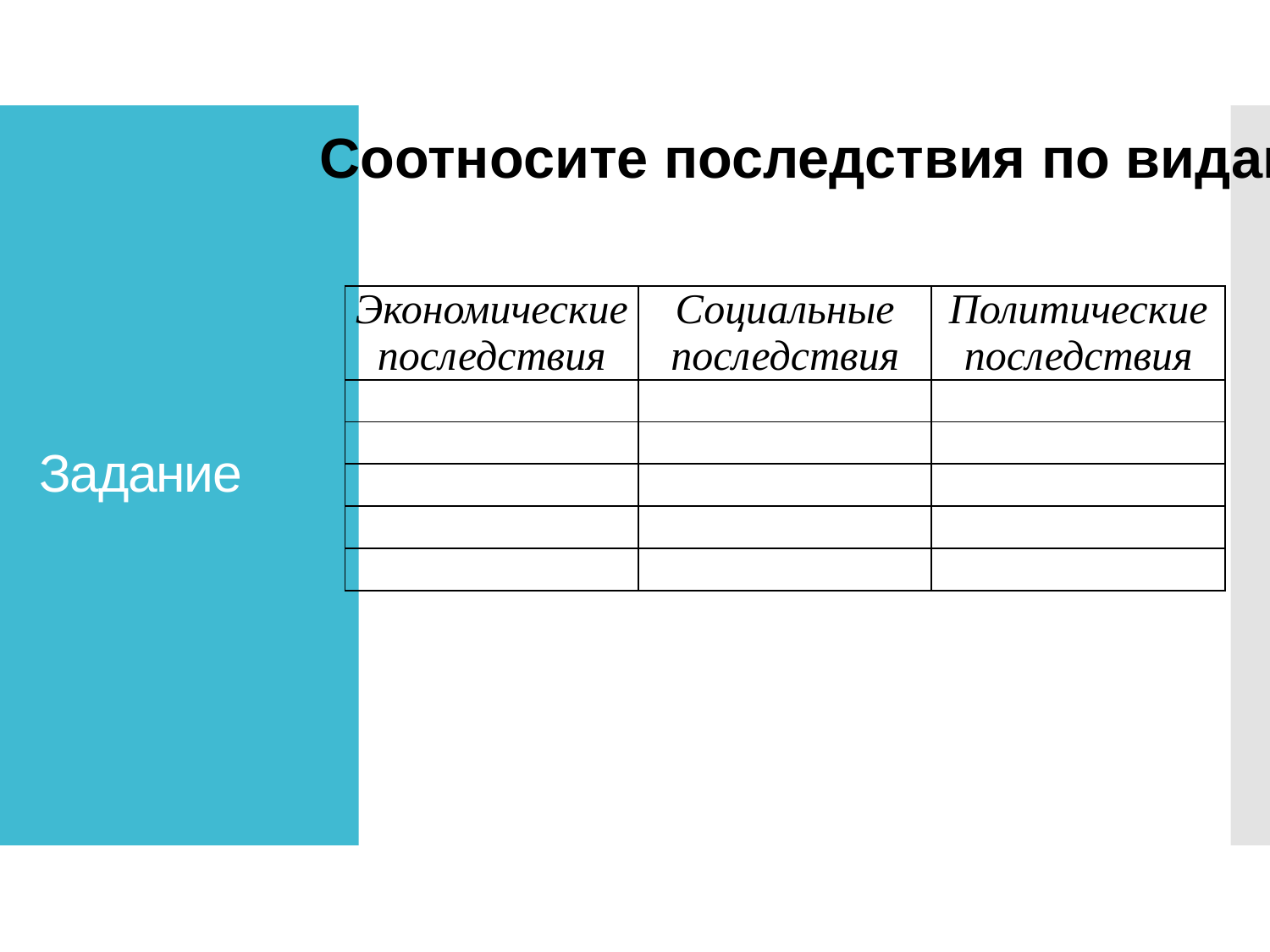

Соотносите последствия по видам
# Задание
| Экономические последствия | Социальные последствия | Политические последствия |
| --- | --- | --- |
|  |  |  |
|  |  |  |
|  |  |  |
|  |  |  |
|  |  |  |